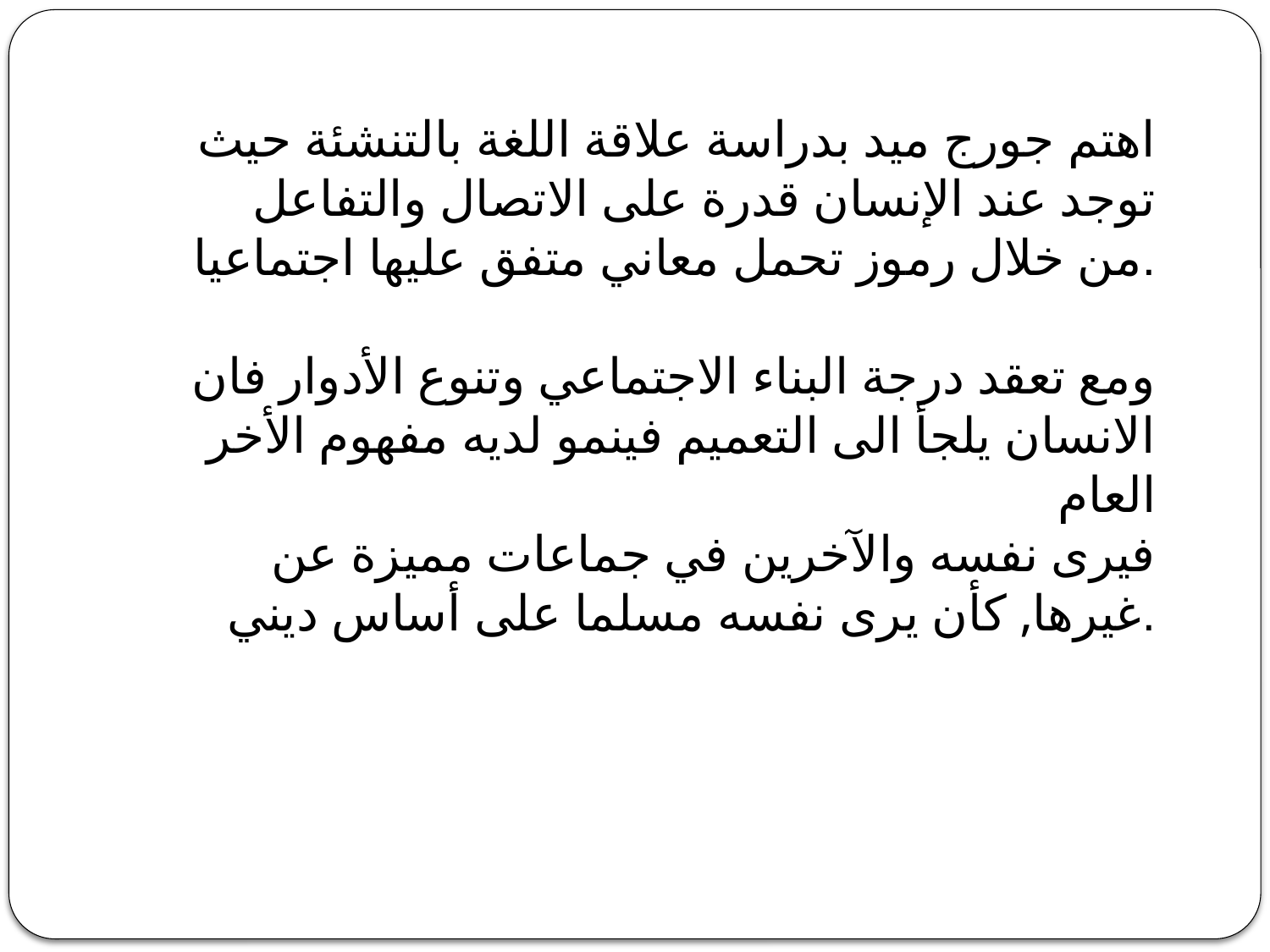

اهتم جورج ميد بدراسة علاقة اللغة بالتنشئة حيث توجد عند الإنسان قدرة على الاتصال والتفاعل من خلال رموز تحمل معاني متفق عليها اجتماعيا.

ومع تعقد درجة البناء الاجتماعي وتنوع الأدوار فان الانسان يلجأ الى التعميم فينمو لديه مفهوم الأخر العام
فيرى نفسه والآخرين في جماعات مميزة عن غيرها, كأن يرى نفسه مسلما على أساس ديني.